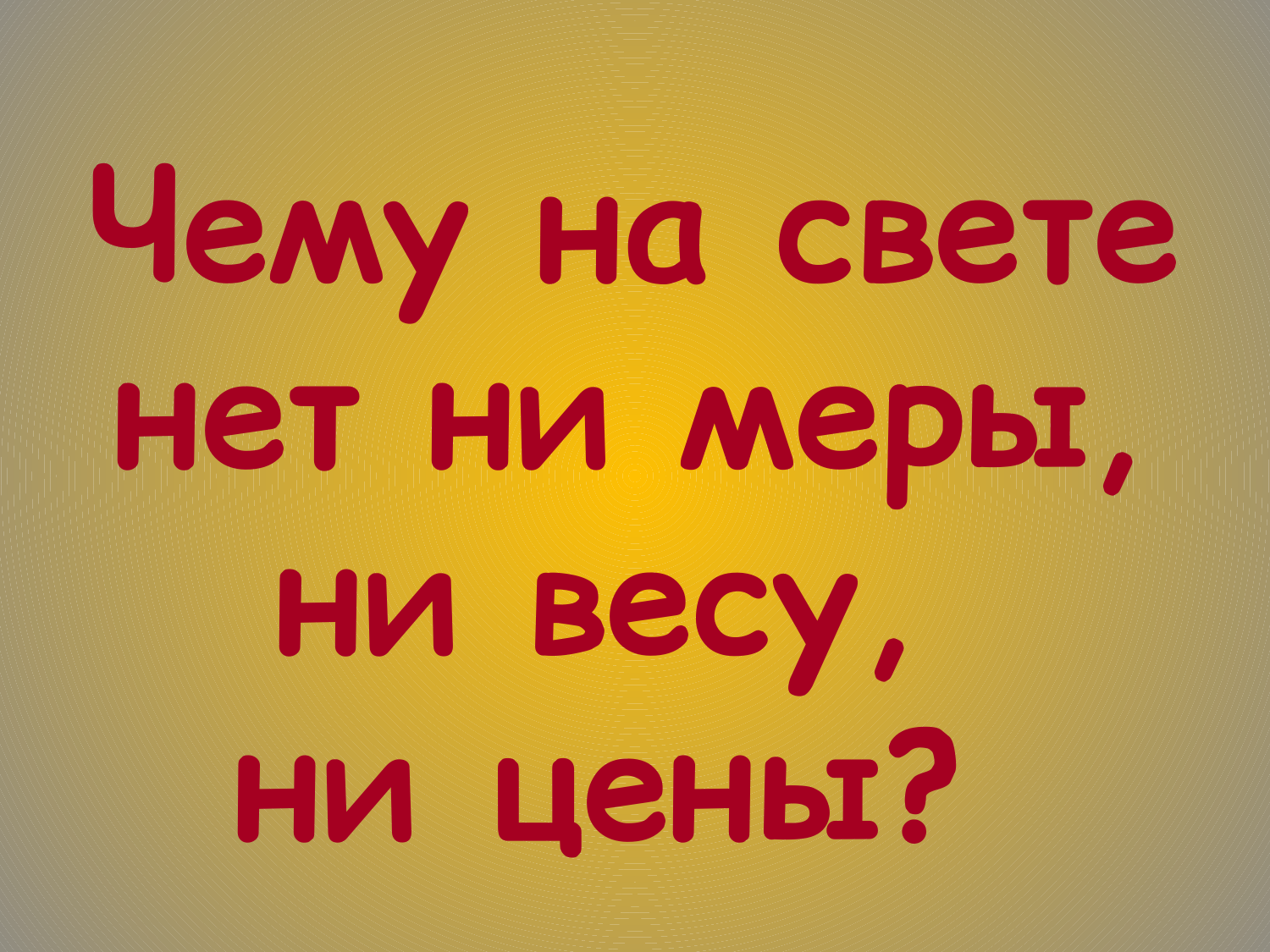

Чему на свете нет ни меры, ни весу,
ни цены?